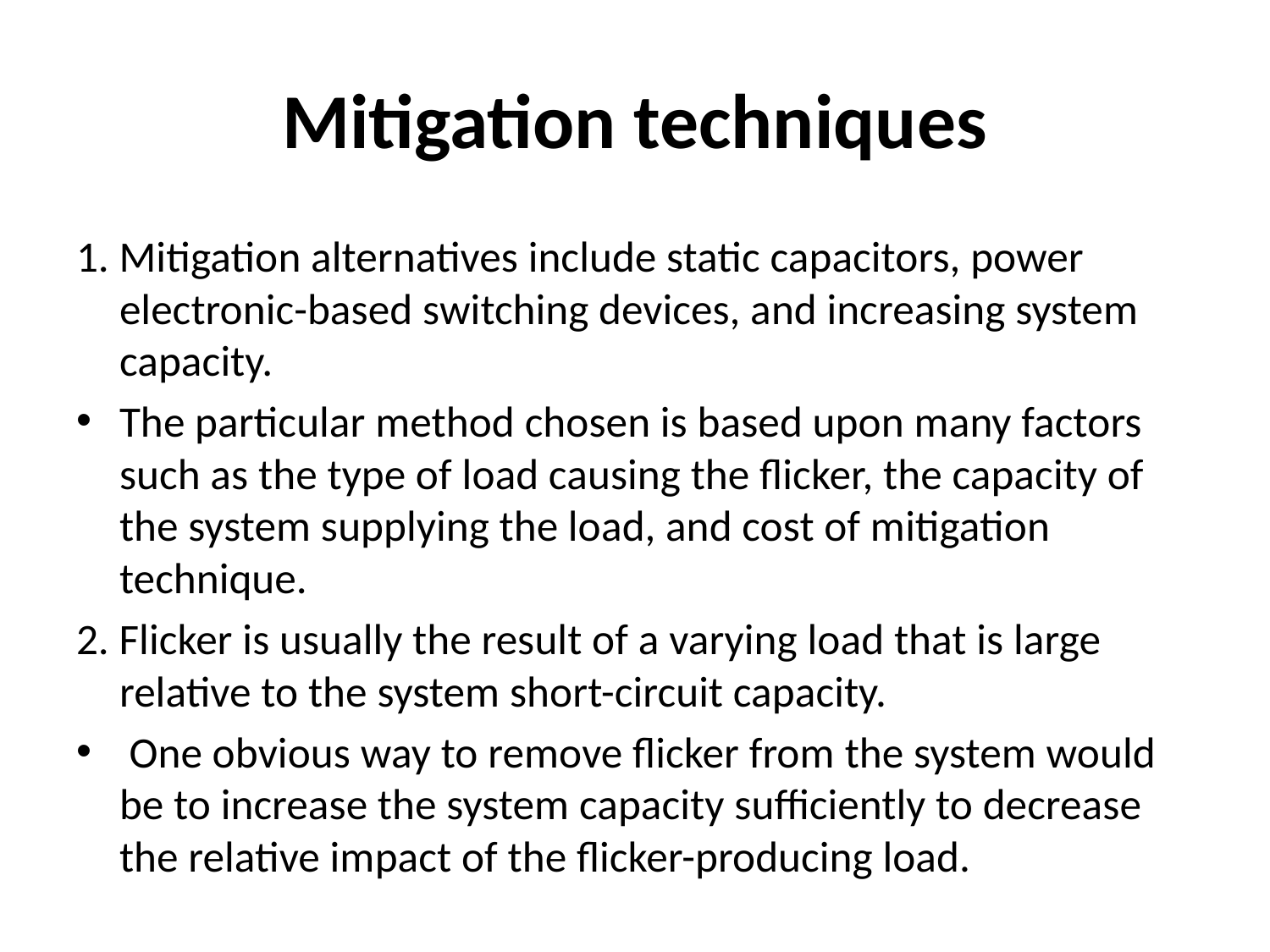

# Mitigation techniques
1. Mitigation alternatives include static capacitors, power electronic-based switching devices, and increasing system capacity.
The particular method chosen is based upon many factors such as the type of load causing the flicker, the capacity of the system supplying the load, and cost of mitigation technique.
2. Flicker is usually the result of a varying load that is large relative to the system short-circuit capacity.
 One obvious way to remove flicker from the system would be to increase the system capacity sufficiently to decrease the relative impact of the flicker-producing load.